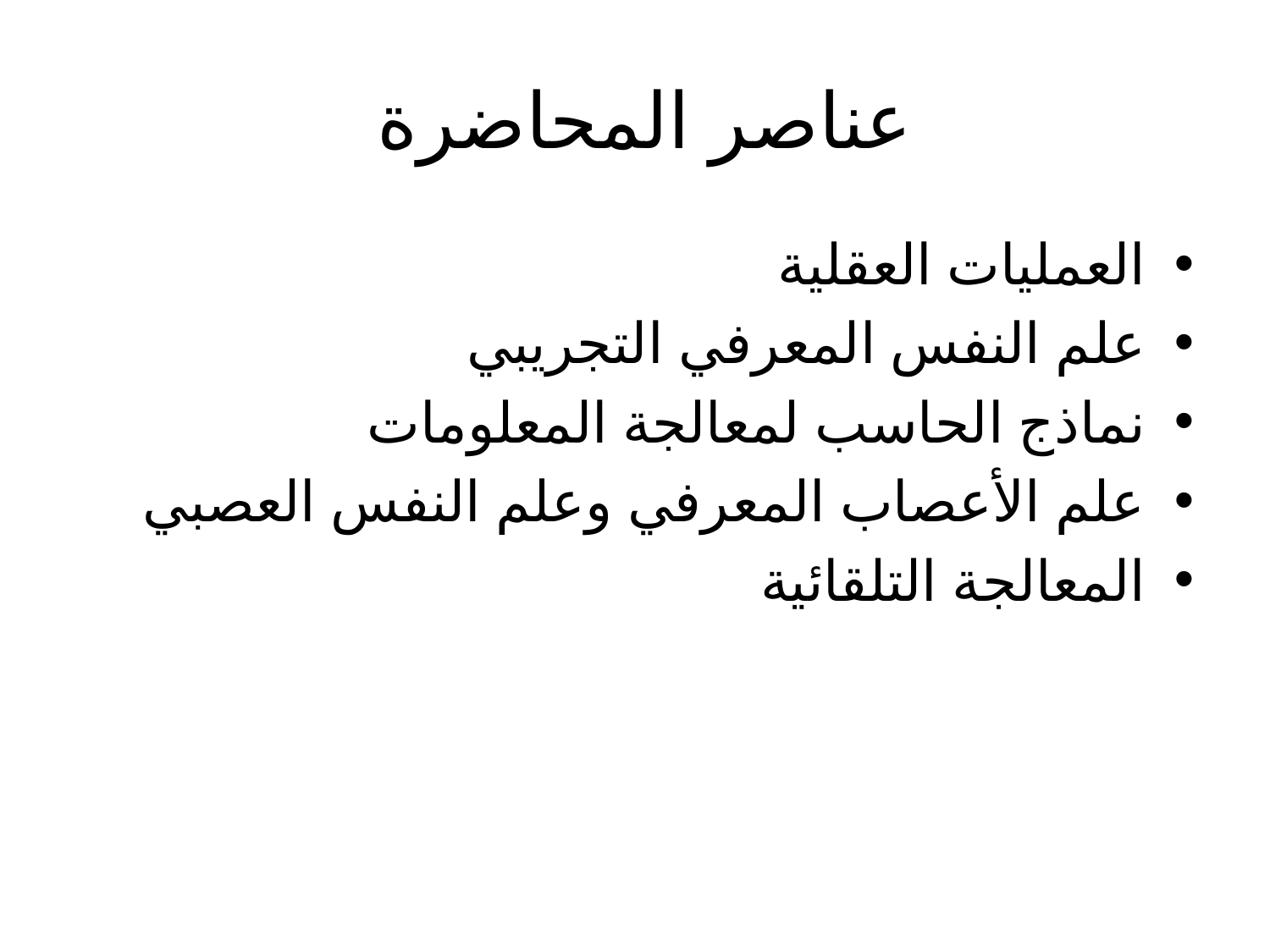

# عناصر المحاضرة
العمليات العقلية
علم النفس المعرفي التجريبي
نماذج الحاسب لمعالجة المعلومات
علم الأعصاب المعرفي وعلم النفس العصبي
المعالجة التلقائية